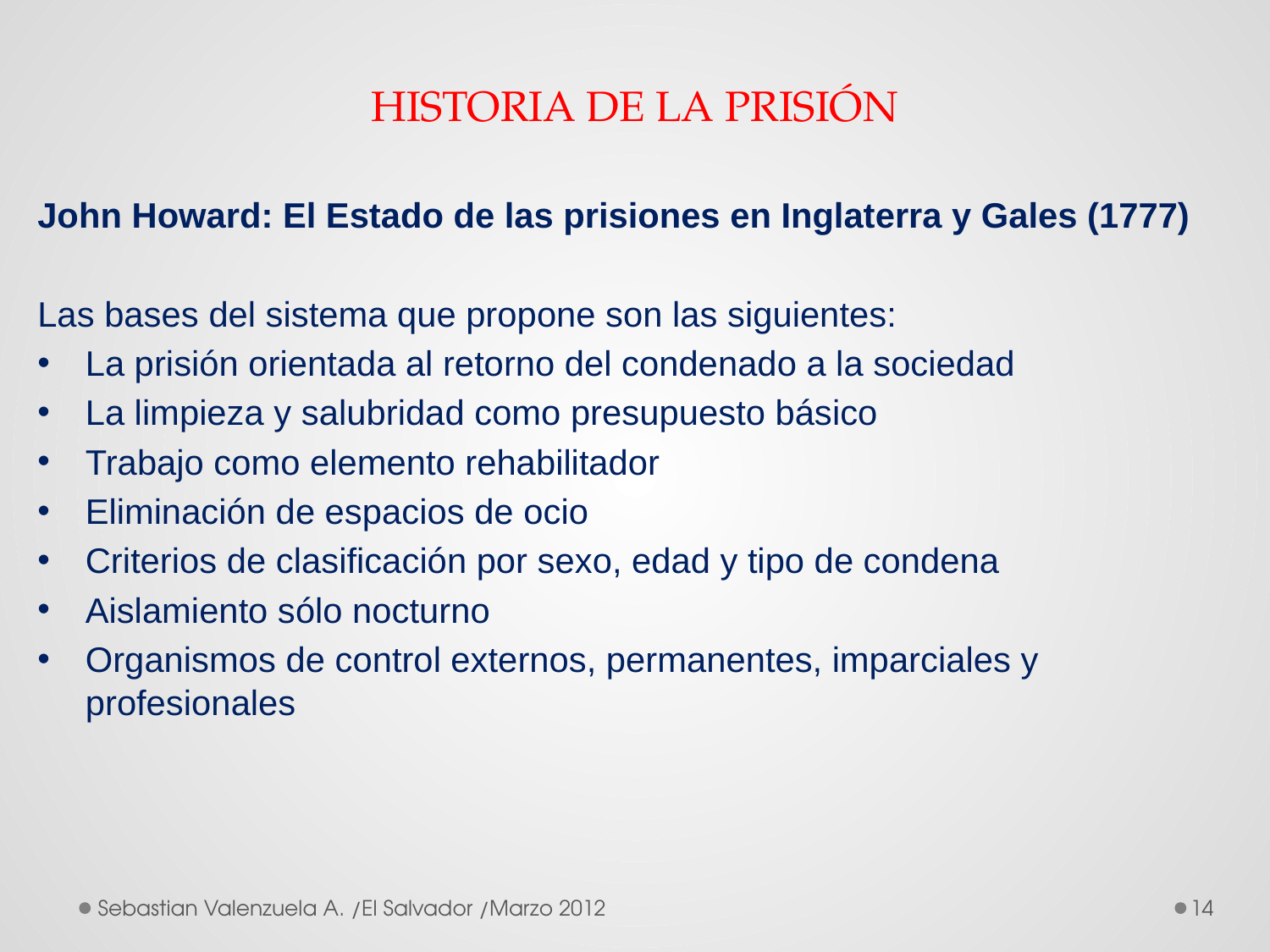

# HISTORIA DE LA PRISIÓN
John Howard: El Estado de las prisiones en Inglaterra y Gales (1777)

Las bases del sistema que propone son las siguientes:
La prisión orientada al retorno del condenado a la sociedad
La limpieza y salubridad como presupuesto básico
Trabajo como elemento rehabilitador
Eliminación de espacios de ocio
Criterios de clasificación por sexo, edad y tipo de condena
Aislamiento sólo nocturno
Organismos de control externos, permanentes, imparciales y profesionales

Sebastian Valenzuela A. /El Salvador /Marzo 2012
14